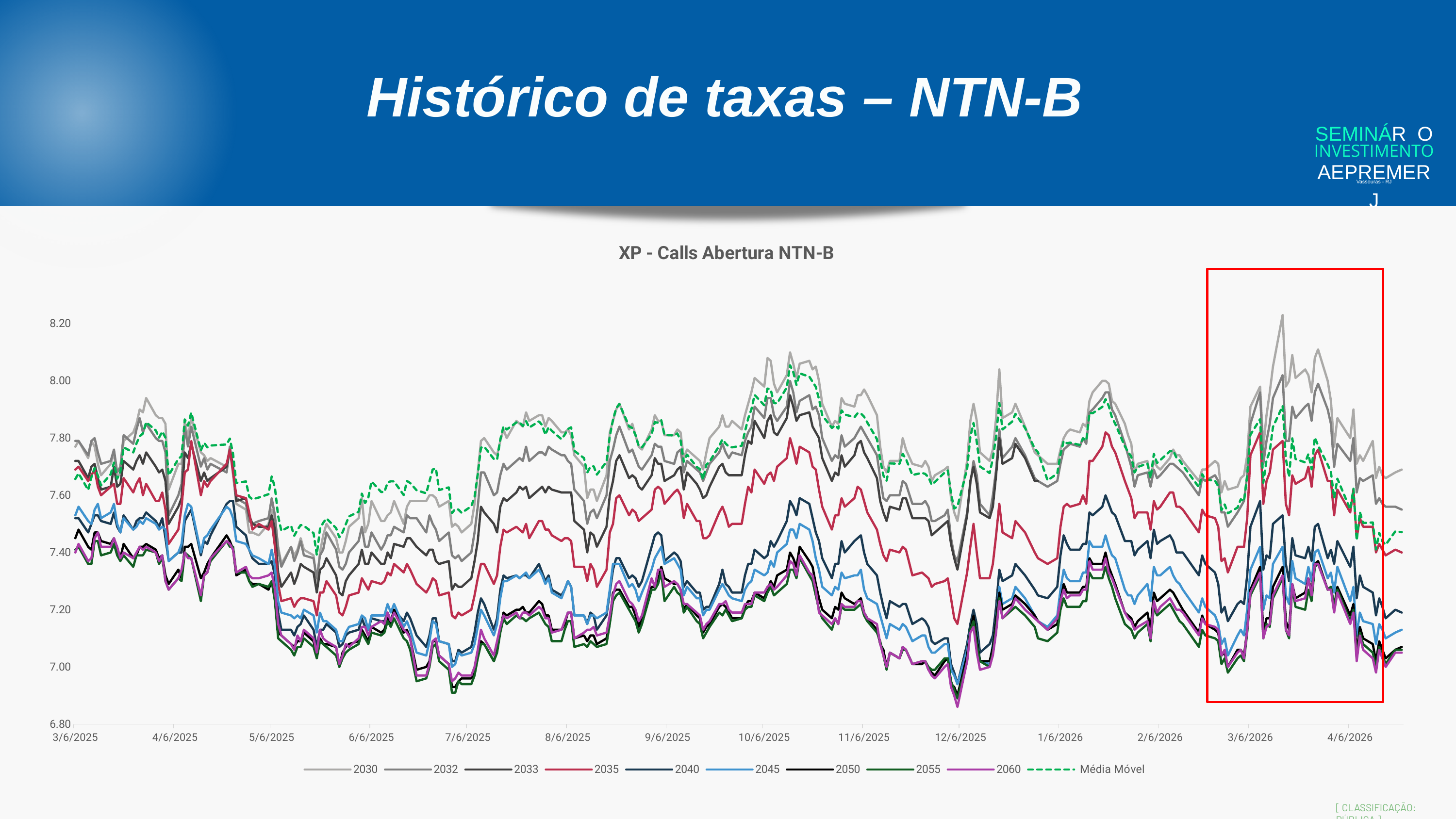

Histórico de taxas – NTN-B

SEMINÁR  O
INVESTIMENTO
AEPREMERJ
Vassouras - RJ

### Chart: XP - Calls Abertura NTN-B

| Category | 2030 | 2032 | 2033 | 2035 | 2040 | 2045 | 2050 | 2055 | 2060 |  Média Móvel  |
|---|---|---|---|---|---|---|---|---|---|---|
| 45722 | 7.77 | 7.79 | 7.720000000000001 | 7.69 | 7.52 | 7.53 | 7.45 | 7.41 | 7.4 | 7.656923076923078 |
| 45723 | 7.79 | 7.79 | 7.720000000000001 | 7.7 | 7.52 | 7.56 | 7.48 | 7.42 | 7.430000000000001 | 7.676923076923078 |
| 45726 | 7.73 | 7.74 | 7.66 | 7.65 | 7.470000000000001 | 7.510000000000001 | 7.42 | 7.36 | 7.37 | 7.61846153846154 |
| 45727 | 7.79 | 7.79 | 7.7 | 7.67 | 7.5 | 7.5 | 7.41 | 7.36 | 7.38 | 7.663076923076923 |
| 45728 | 7.77 | 7.800000000000001 | 7.710000000000001 | 7.69 | 7.53 | 7.550000000000001 | 7.470000000000001 | 7.44 | 7.45 | 7.695384615384615 |
| 45729 | 7.71 | 7.75 | 7.66 | 7.63 | 7.53 | 7.57 | 7.470000000000001 | 7.44 | 7.470000000000001 | 7.669230769230769 |
| 45730 | 7.67 | 7.71 | 7.62 | 7.600000000000001 | 7.510000000000001 | 7.52 | 7.44 | 7.390000000000001 | 7.42 | 7.634615384615385 |
| 45733 | 7.71 | 7.720000000000001 | 7.63 | 7.63 | 7.5 | 7.54 | 7.430000000000001 | 7.4 | 7.42 | 7.6738461538461555 |
| 45734 | 7.75 | 7.760000000000001 | 7.7 | 7.640000000000001 | 7.54 | 7.57 | 7.45 | 7.430000000000001 | 7.45 | 7.714615384615386 |
| 45735 | 7.66 | 7.68 | 7.63 | 7.57 | 7.49 | 7.5 | 7.41 | 7.39 | 7.42 | 7.657692307692307 |
| 45736 | 7.68 | 7.7 | 7.64 | 7.57 | 7.47 | 7.47 | 7.38 | 7.37 | 7.38 | 7.682307692307693 |
| 45737 | 7.79 | 7.81 | 7.72 | 7.66 | 7.53 | 7.52 | 7.43 | 7.39 | 7.4 | 7.767692307692308 |
| 45740 | 7.82 | 7.78 | 7.69 | 7.61 | 7.48 | 7.48 | 7.38 | 7.35 | 7.38 | 7.749999999999999 |
| 45741 | 7.85 | 7.83 | 7.72 | 7.64 | 7.51 | 7.49 | 7.39 | 7.39 | 7.4 | 7.781538461538461 |
| 45742 | 7.9 | 7.87 | 7.74 | 7.66 | 7.52 | 7.51 | 7.42 | 7.39 | 7.42 | 7.806153846153847 |
| 45743 | 7.89 | 7.82 | 7.71 | 7.6 | 7.52 | 7.5 | 7.42 | 7.39 | 7.41 | 7.8161538461538465 |
| 45744 | 7.94 | 7.85 | 7.75 | 7.64 | 7.54 | 7.52 | 7.43 | 7.41 | 7.42 | 7.855384615384614 |
| 45747 | 7.88 | 7.8 | 7.7 | 7.58 | 7.51 | 7.5 | 7.41 | 7.4 | 7.4 | 7.826923076923078 |
| 45748 | 7.87 | 7.79 | 7.68 | 7.58 | 7.49 | 7.48 | 7.38 | 7.36 | 7.37 | 7.8015384615384615 |
| 45749 | 7.87 | 7.79 | 7.69 | 7.61 | 7.52 | 7.49 | 7.39 | 7.38 | 7.39 | 7.823076923076922 |
| 45750 | 7.85 | 7.75 | 7.65 | 7.55 | 7.45 | 7.48 | 7.32 | 7.3 | 7.3 | 7.801538461538461 |
| 45751 | 7.62 | 7.53 | 7.5 | 7.43 | 7.37 | 7.37 | 7.29 | 7.27 | 7.27 | 7.670000000000001 |
| 45754 | 7.71 | 7.6 | 7.56 | 7.48 | 7.4 | 7.4 | 7.34 | 7.31 | 7.31 | 7.72692307692308 |
| 45755 | 7.71 | 7.64 | 7.59 | 7.56 | 7.4 | 7.43 | 7.31 | 7.3 | 7.34 | 7.736923076923077 |
| 45756 | 7.86 | 7.84 | 7.75 | 7.68 | 7.51 | 7.53 | 7.42 | 7.4 | 7.4 | 7.865384615384618 |
| 45757 | 7.8 | 7.77 | 7.73 | 7.69 | 7.53 | 7.57 | 7.42 | 7.39 | 7.38 | 7.843076923076923 |
| 45758 | 7.87 | 7.84 | 7.78 | 7.79 | 7.55 | 7.56 | 7.43 | 7.38 | 7.38 | 7.889230769230769 |
| 45761 | 7.75 | 7.7 | 7.65 | 7.6 | 7.39 | 7.4 | 7.31 | 7.23 | 7.25 | 7.756923076923078 |
| 45762 | 7.74 | 7.73 | 7.68 | 7.65 | 7.44 | 7.45 | 7.33 | 7.32 | 7.32 | 7.783846153846154 |
| 45763 | 7.72 | 7.69 | 7.65 | 7.63 | 7.43 | 7.46 | 7.36 | 7.33 | 7.33 | 7.767692307692307 |
| 45764 | 7.73 | 7.71 | 7.66 | 7.65 | 7.46 | 7.48 | 7.38 | 7.37 | 7.38 | 7.773846153846154 |
| 45769 | 7.7 | 7.68 | 7.7 | 7.71 | 7.57 | 7.56 | 7.46 | 7.44 | 7.44 | 7.777692307692307 |
| 45770 | 7.77 | 7.77 | 7.76 | 7.76 | 7.58 | 7.55 | 7.44 | 7.42 | 7.43 | 7.798461538461538 |
| 45771 | 7.67 | 7.69 | 7.7 | 7.68 | 7.58 | 7.52 | 7.41 | 7.42 | 7.41 | 7.743846153846154 |
| 45772 | 7.57 | 7.59 | 7.58 | 7.6 | 7.49 | 7.44 | 7.32 | 7.33 | 7.33 | 7.643076923076922 |
| 45775 | 7.55 | 7.57 | 7.59 | 7.59 | 7.46 | 7.43 | 7.34 | 7.33 | 7.35 | 7.648461538461538 |
| 45776 | 7.47 | 7.51 | 7.53 | 7.54 | 7.41 | 7.41 | 7.3 | 7.3 | 7.32 | 7.595384615384614 |
| 45777 | 7.47 | 7.5 | 7.5 | 7.48 | 7.38 | 7.39 | 7.29 | 7.28 | 7.31 | 7.586153846153847 |
| 45779 | 7.46 | 7.51 | 7.49 | 7.5 | 7.36 | 7.38 | 7.29 | 7.29 | 7.31 | 7.592307692307694 |
| 45782 | 7.5 | 7.52 | 7.49 | 7.48 | 7.36 | 7.36 | 7.27 | 7.28 | 7.32 | 7.6038461538461535 |
| 45783 | 7.55 | 7.59 | 7.53 | 7.51 | 7.37 | 7.41 | 7.3 | 7.3 | 7.33 | 7.666153846153845 |
| 45784 | 7.52 | 7.53 | 7.48 | 7.42 | 7.32 | 7.35 | 7.24 | 7.23 | 7.27 | 7.6269230769230765 |
| 45785 | 7.42 | 7.41 | 7.33 | 7.29 | 7.19 | 7.23 | 7.12 | 7.1 | 7.15 | 7.526923076923078 |
| 45786 | 7.36 | 7.35 | 7.28 | 7.23 | 7.13 | 7.19 | 7.11 | 7.09 | 7.11 | 7.475384615384614 |
| 45789 | 7.42 | 7.42 | 7.33 | 7.24 | 7.13 | 7.18 | 7.08 | 7.06 | 7.08 | 7.493846153846155 |
| 45790 | 7.39 | 7.37 | 7.29 | 7.21 | 7.11 | 7.17 | 7.07 | 7.04 | 7.06 | 7.45846153846154 |
| 45791 | 7.41 | 7.4 | 7.32 | 7.23 | 7.14 | 7.18 | 7.09 | 7.07 | 7.11 | 7.479230769230769 |
| 45792 | 7.45 | 7.44 | 7.36 | 7.24 | 7.15 | 7.17 | 7.09 | 7.07 | 7.09 | 7.496153846153847 |
| 45793 | 7.41 | 7.39 | 7.35 | 7.24 | 7.18 | 7.2 | 7.12 | 7.1 | 7.13 | 7.493076923076924 |
| 45796 | 7.39 | 7.38 | 7.33 | 7.23 | 7.13 | 7.18 | 7.09 | 7.07 | 7.1 | 7.467692307692307 |
| 45797 | 7.29 | 7.31 | 7.26 | 7.18 | 7.07 | 7.12 | 7.04 | 7.03 | 7.05 | 7.391538461538461 |
| 45798 | 7.4 | 7.39 | 7.34 | 7.26 | 7.13 | 7.19 | 7.1 | 7.09 | 7.13 | 7.483076923076922 |
| 45799 | 7.46 | 7.41 | 7.35 | 7.26 | 7.13 | 7.16 | 7.08 | 7.08 | 7.1 | 7.503846153846153 |
| 45800 | 7.5 | 7.47 | 7.38 | 7.3 | 7.15 | 7.16 | 7.08 | 7.07 | 7.09 | 7.519230769230769 |
| 45803 | 7.45 | 7.41 | 7.32 | 7.25 | 7.12 | 7.13 | 7.07 | 7.04 | 7.07 | 7.485384615384616 |
| 45804 | 7.4 | 7.35 | 7.26 | 7.19 | 7.07 | 7.09 | 7.0 | 7.0 | 7.01 | 7.453076923076923 |
| 45805 | 7.4 | 7.34 | 7.25 | 7.18 | 7.08 | 7.09 | 7.05 | 7.03 | 7.04 | 7.470769230769232 |
| 45806 | 7.44 | 7.36 | 7.3 | 7.21 | 7.11 | 7.12 | 7.07 | 7.05 | 7.08 | 7.498461538461537 |
| 45807 | 7.49 | 7.4 | 7.32 | 7.25 | 7.12 | 7.14 | 7.08 | 7.06 | 7.07 | 7.526153846153846 |
| 45810 | 7.52 | 7.44 | 7.36 | 7.26 | 7.13 | 7.15 | 7.09 | 7.08 | 7.1 | 7.542307692307692 |
| 45811 | 7.59 | 7.49 | 7.41 | 7.31 | 7.17 | 7.18 | 7.13 | 7.12 | 7.14 | 7.6061538461538465 |
| 45812 | 7.47 | 7.42 | 7.36 | 7.29 | 7.14 | 7.17 | 7.11 | 7.1 | 7.14 | 7.573076923076922 |
| 45813 | 7.5 | 7.42 | 7.36 | 7.27 | 7.13 | 7.13 | 7.09 | 7.08 | 7.11 | 7.591538461538462 |
| 45814 | 7.58 | 7.47 | 7.4 | 7.3 | 7.17 | 7.18 | 7.14 | 7.12 | 7.14 | 7.648461538461539 |
| 45817 | 7.51 | 7.41 | 7.36 | 7.29 | 7.16 | 7.18 | 7.12 | 7.11 | 7.16 | 7.611538461538462 |
| 45818 | 7.51 | 7.43 | 7.36 | 7.3 | 7.16 | 7.18 | 7.13 | 7.12 | 7.15 | 7.61153846153846 |
| 45819 | 7.53 | 7.46 | 7.4 | 7.33 | 7.19 | 7.22 | 7.17 | 7.16 | 7.19 | 7.644615384615384 |
| 45820 | 7.54 | 7.46 | 7.38 | 7.32 | 7.16 | 7.19 | 7.15 | 7.14 | 7.16 | 7.649230769230769 |
| 45821 | 7.58 | 7.49 | 7.43 | 7.36 | 7.2 | 7.22 | 7.2 | 7.17 | 7.19 | 7.648461538461539 |
| 45824 | 7.5 | 7.47 | 7.42 | 7.33 | 7.16 | 7.14 | 7.12 | 7.1 | 7.13 | 7.60076923076923 |
| 45825 | 7.56 | 7.53 | 7.45 | 7.36 | 7.19 | 7.16 | 7.13 | 7.09 | 7.12 | 7.65 |
| 45826 | 7.58 | 7.52 | 7.45 | 7.34 | 7.17 | 7.13 | 7.1 | 7.06 | 7.1 | 7.643076923076923 |
| 45828 | 7.58 | 7.52 | 7.42 | 7.29 | 7.11 | 7.05 | 6.99 | 6.95 | 6.97 | 7.617692307692308 |
| 45831 | 7.58 | 7.47 | 7.39 | 7.26 | 7.07 | 7.04 | 7.0 | 6.96 | 6.97 | 7.606923076923076 |
| 45832 | 7.6 | 7.53 | 7.41 | 7.28 | 7.11 | 7.09 | 7.02 | 7.0 | 7.01 | 7.64923076923077 |
| 45833 | 7.6 | 7.5 | 7.41 | 7.31 | 7.17 | 7.16 | 7.09 | 7.07 | 7.09 | 7.6899999999999995 |
| 45834 | 7.59 | 7.48 | 7.37 | 7.3 | 7.17 | 7.15 | 7.09 | 7.08 | 7.1 | 7.693846153846154 |
| 45835 | 7.56 | 7.44 | 7.36 | 7.25 | 7.09 | 7.09 | 7.04 | 7.02 | 7.04 | 7.618461538461539 |
| 45838 | 7.58 | 7.47 | 7.37 | 7.26 | 7.08 | 7.08 | 7.01 | 6.99 | 7.01 | 7.627692307692308 |
| 45839 | 7.49 | 7.39 | 7.27 | 7.18 | 7.02 | 7.0 | 6.93 | 6.91 | 6.95 | 7.537692307692307 |
| 45840 | 7.5 | 7.38 | 7.29 | 7.17 | 7.02 | 7.01 | 6.93 | 6.91 | 6.96 | 7.552307692307692 |
| 45841 | 7.49 | 7.39 | 7.28 | 7.19 | 7.06 | 7.05 | 6.95 | 6.95 | 6.98 | 7.550000000000001 |
| 45842 | 7.47 | 7.37 | 7.28 | 7.18 | 7.05 | 7.04 | 6.96 | 6.94 | 6.97 | 7.538461538461538 |
| 45845 | 7.5 | 7.4 | 7.31 | 7.2 | 7.07 | 7.05 | 6.96 | 6.94 | 6.97 | 7.56153846153846 |
| 45846 | 7.57 | 7.47 | 7.37 | 7.25 | 7.12 | 7.08 | 6.98 | 6.97 | 7.0 | 7.594615384615384 |
| 45847 | 7.68 | 7.56 | 7.44 | 7.31 | 7.19 | 7.14 | 7.04 | 7.03 | 7.06 | 7.673076923076923 |
| 45848 | 7.79 | 7.68 | 7.56 | 7.36 | 7.24 | 7.2 | 7.09 | 7.08 | 7.13 | 7.766153846153846 |
| 45849 | 7.8 | 7.68 | 7.54 | 7.36 | 7.22 | 7.18 | 7.08 | 7.08 | 7.1 | 7.77 |
| 45852 | 7.75 | 7.6 | 7.5 | 7.29 | 7.13 | 7.11 | 7.02 | 7.02 | 7.04 | 7.726923076923077 |
| 45853 | 7.74 | 7.61 | 7.47 | 7.32 | 7.17 | 7.15 | 7.06 | 7.05 | 7.09 | 7.724615384615386 |
| 45854 | 7.79 | 7.67 | 7.56 | 7.42 | 7.27 | 7.24 | 7.13 | 7.12 | 7.14 | 7.794615384615383 |
| 45855 | 7.83 | 7.71 | 7.59 | 7.48 | 7.32 | 7.3 | 7.19 | 7.17 | 7.18 | 7.841538461538462 |
| 45856 | 7.8 | 7.69 | 7.58 | 7.47 | 7.31 | 7.3 | 7.18 | 7.15 | 7.17 | 7.83 |
| 45859 | 7.86 | 7.72 | 7.61 | 7.49 | 7.32 | 7.32 | 7.2 | 7.18 | 7.19 | 7.854615384615384 |
| 45860 | 7.85 | 7.73 | 7.63 | 7.48 | 7.31 | 7.31 | 7.2 | 7.17 | 7.17 | 7.854615384615386 |
| 45861 | 7.84 | 7.72 | 7.62 | 7.47 | 7.32 | 7.32 | 7.21 | 7.17 | 7.19 | 7.842307692307691 |
| 45862 | 7.89 | 7.77 | 7.63 | 7.5 | 7.32 | 7.33 | 7.19 | 7.16 | 7.19 | 7.859230769230767 |
| 45863 | 7.86 | 7.72 | 7.59 | 7.45 | 7.31 | 7.31 | 7.19 | 7.17 | 7.18 | 7.836923076923076 |
| 45866 | 7.88 | 7.75 | 7.62 | 7.51 | 7.36 | 7.34 | 7.23 | 7.19 | 7.21 | 7.858461538461539 |
| 45867 | 7.88 | 7.75 | 7.63 | 7.51 | 7.33 | 7.32 | 7.22 | 7.17 | 7.2 | 7.845384615384616 |
| 45868 | 7.84 | 7.74 | 7.61 | 7.48 | 7.3 | 7.29 | 7.18 | 7.15 | 7.17 | 7.811538461538461 |
| 45869 | 7.87 | 7.77 | 7.63 | 7.48 | 7.32 | 7.31 | 7.18 | 7.14 | 7.17 | 7.838461538461539 |
| 45870 | 7.86 | 7.76 | 7.62 | 7.46 | 7.27 | 7.26 | 7.13 | 7.09 | 7.12 | 7.825384615384615 |
| 45873 | 7.82 | 7.74 | 7.61 | 7.44 | 7.25 | 7.24 | 7.13 | 7.09 | 7.13 | 7.796153846153846 |
| 45874 | 7.82 | 7.74 | 7.61 | 7.45 | 7.27 | 7.27 | 7.15 | 7.13 | 7.16 | 7.811538461538461 |
| 45875 | 7.83 | 7.72 | 7.61 | 7.45 | 7.3 | 7.3 | 7.19 | 7.16 | 7.19 | 7.831538461538461 |
| 45876 | 7.81 | 7.71 | 7.61 | 7.44 | 7.28 | 7.28 | 7.19 | 7.16 | 7.19 | 7.837692307692308 |
| 45877 | 7.74 | 7.62 | 7.51 | 7.35 | 7.18 | 7.18 | 7.1 | 7.07 | 7.1 | 7.755384615384615 |
| 45880 | 7.7 | 7.58 | 7.48 | 7.35 | 7.18 | 7.18 | 7.11 | 7.08 | 7.12 | 7.73 |
| 45881 | 7.59 | 7.5 | 7.4 | 7.3 | 7.15 | 7.15 | 7.09 | 7.07 | 7.13 | 7.67923076923077 |
| 45882 | 7.62 | 7.54 | 7.47 | 7.36 | 7.19 | 7.18 | 7.11 | 7.09 | 7.13 | 7.700000000000001 |
| 45883 | 7.62 | 7.55 | 7.46 | 7.34 | 7.18 | 7.18 | 7.11 | 7.08 | 7.14 | 7.701538461538461 |
| 45884 | 7.58 | 7.52 | 7.42 | 7.28 | 7.13 | 7.17 | 7.08 | 7.07 | 7.11 | 7.672307692307692 |
| 45887 | 7.67 | 7.6 | 7.49 | 7.34 | 7.18 | 7.19 | 7.1 | 7.08 | 7.12 | 7.717692307692308 |
| 45888 | 7.82 | 7.72 | 7.6 | 7.47 | 7.26 | 7.27 | 7.16 | 7.15 | 7.18 | 7.8061538461538476 |
| 45889 | 7.86 | 7.76 | 7.65 | 7.5 | 7.34 | 7.36 | 7.26 | 7.23 | 7.25 | 7.863846153846154 |
| 45890 | 7.9 | 7.81 | 7.72 | 7.59 | 7.38 | 7.36 | 7.27 | 7.25 | 7.29 | 7.904615384615384 |
| 45891 | 7.92 | 7.84 | 7.74 | 7.6 | 7.38 | 7.36 | 7.27 | 7.26 | 7.3 | 7.9192307692307695 |
| 45894 | 7.83 | 7.75 | 7.66 | 7.53 | 7.31 | 7.28 | 7.21 | 7.2 | 7.23 | 7.840769230769231 |
| 45895 | 7.85 | 7.76 | 7.67 | 7.55 | 7.32 | 7.29 | 7.21 | 7.18 | 7.22 | 7.8353846153846165 |
| 45896 | 7.81 | 7.73 | 7.66 | 7.54 | 7.31 | 7.27 | 7.18 | 7.16 | 7.2 | 7.810769230769231 |
| 45897 | 7.77 | 7.7 | 7.63 | 7.51 | 7.28 | 7.23 | 7.14 | 7.12 | 7.16 | 7.772307692307693 |
| 45898 | 7.76 | 7.69 | 7.62 | 7.52 | 7.3 | 7.26 | 7.17 | 7.15 | 7.18 | 7.767692307692307 |
| 45901 | 7.83 | 7.74 | 7.67 | 7.55 | 7.42 | 7.34 | 7.28 | 7.27 | 7.31 | 7.813846153846155 |
| 45902 | 7.88 | 7.78 | 7.73 | 7.62 | 7.46 | 7.38 | 7.28 | 7.27 | 7.28 | 7.855384615384614 |
| 45903 | 7.86 | 7.77 | 7.71 | 7.63 | 7.47 | 7.4 | 7.3 | 7.29 | 7.34 | 7.853846153846154 |
| 45904 | 7.86 | 7.77 | 7.71 | 7.62 | 7.46 | 7.42 | 7.35 | 7.33 | 7.34 | 7.862307692307691 |
| 45905 | 7.81 | 7.72 | 7.65 | 7.57 | 7.37 | 7.36 | 7.31 | 7.23 | 7.28 | 7.810769230769233 |
| 45908 | 7.81 | 7.71 | 7.67 | 7.61 | 7.4 | 7.38 | 7.29 | 7.28 | 7.3 | 7.80923076923077 |
| 45909 | 7.83 | 7.75 | 7.69 | 7.62 | 7.39 | 7.36 | 7.29 | 7.26 | 7.29 | 7.816153846153847 |
| 45910 | 7.82 | 7.76 | 7.7 | 7.6 | 7.37 | 7.34 | 7.27 | 7.25 | 7.27 | 7.791538461538461 |
| 45911 | 7.73 | 7.68 | 7.62 | 7.52 | 7.28 | 7.25 | 7.2 | 7.19 | 7.22 | 7.716923076923076 |
| 45912 | 7.76 | 7.72 | 7.68 | 7.57 | 7.3 | 7.28 | 7.22 | 7.21 | 7.22 | 7.742307692307691 |
| 45915 | 7.73 | 7.69 | 7.64 | 7.51 | 7.26 | 7.24 | 7.18 | 7.16 | 7.19 | 7.69923076923077 |
| 45916 | 7.72 | 7.68 | 7.62 | 7.51 | 7.26 | 7.24 | 7.17 | 7.15 | 7.18 | 7.691538461538462 |
| 45917 | 7.69 | 7.65 | 7.59 | 7.45 | 7.2 | 7.18 | 7.12 | 7.1 | 7.13 | 7.655384615384616 |
| 45918 | 7.75 | 7.68 | 7.6 | 7.45 | 7.21 | 7.2 | 7.14 | 7.12 | 7.15 | 7.706923076923077 |
| 45919 | 7.8 | 7.71 | 7.63 | 7.46 | 7.21 | 7.2 | 7.15 | 7.14 | 7.16 | 7.717692307692308 |
| 45922 | 7.84 | 7.75 | 7.7 | 7.54 | 7.29 | 7.27 | 7.21 | 7.19 | 7.22 | 7.773076923076923 |
| 45923 | 7.88 | 7.78 | 7.71 | 7.56 | 7.34 | 7.29 | 7.22 | 7.18 | 7.22 | 7.795384615384616 |
| 45924 | 7.84 | 7.75 | 7.68 | 7.53 | 7.29 | 7.27 | 7.21 | 7.2 | 7.23 | 7.78076923076923 |
| 45925 | 7.84 | 7.73 | 7.67 | 7.49 | 7.28 | 7.25 | 7.19 | 7.18 | 7.2 | 7.7700000000000005 |
| 45926 | 7.86 | 7.75 | 7.67 | 7.5 | 7.26 | 7.24 | 7.17 | 7.16 | 7.19 | 7.767692307692308 |
| 45929 | 7.83 | 7.74 | 7.67 | 7.5 | 7.26 | 7.23 | 7.17 | 7.17 | 7.19 | 7.773076923076924 |
| 45930 | 7.88 | 7.79 | 7.74 | 7.57 | 7.32 | 7.27 | 7.21 | 7.2 | 7.22 | 7.823076923076924 |
| 45931 | 7.92 | 7.82 | 7.79 | 7.63 | 7.36 | 7.29 | 7.23 | 7.21 | 7.22 | 7.868461538461539 |
| 45932 | 7.96 | 7.84 | 7.78 | 7.61 | 7.36 | 7.3 | 7.23 | 7.21 | 7.22 | 7.8999999999999995 |
| 45933 | 8.01 | 7.91 | 7.86 | 7.69 | 7.41 | 7.34 | 7.26 | 7.25 | 7.26 | 7.9507692307692315 |
| 45936 | 7.98 | 7.87 | 7.8 | 7.64 | 7.38 | 7.32 | 7.24 | 7.23 | 7.26 | 7.914615384615384 |
| 45937 | 8.08 | 7.94 | 7.86 | 7.67 | 7.39 | 7.33 | 7.27 | 7.26 | 7.28 | 7.973076923076922 |
| 45938 | 8.07 | 7.94 | 7.88 | 7.68 | 7.44 | 7.37 | 7.3 | 7.28 | 7.29 | 7.970000000000001 |
| 45939 | 7.99 | 7.88 | 7.82 | 7.65 | 7.42 | 7.35 | 7.28 | 7.25 | 7.27 | 7.922307692307692 |
| 45940 | 7.96 | 7.86 | 7.81 | 7.7 | 7.44 | 7.4 | 7.32 | 7.26 | 7.28 | 7.921538461538462 |
| 45943 | 8.02 | 7.91 | 7.87 | 7.73 | 7.51 | 7.43 | 7.34 | 7.29 | 7.32 | 7.976923076923078 |
| 45944 | 8.1 | 8.0 | 7.95 | 7.8 | 7.58 | 7.48 | 7.4 | 7.34 | 7.37 | 8.054615384615387 |
| 45945 | 8.06 | 7.96 | 7.91 | 7.76 | 7.56 | 7.48 | 7.38 | 7.34 | 7.36 | 8.030769230769232 |
| 45946 | 8.01 | 7.89 | 7.86 | 7.71 | 7.53 | 7.45 | 7.35 | 7.31 | 7.32 | 7.985384615384616 |
| 45947 | 8.06 | 7.93 | 7.88 | 7.77 | 7.59 | 7.5 | 7.42 | 7.38 | 7.39 | 8.026153846153846 |
| 45950 | 8.07 | 7.95 | 7.89 | 7.75 | 7.57 | 7.48 | 7.37 | 7.32 | 7.33 | 8.014615384615386 |
| 45951 | 8.04 | 7.9 | 7.84 | 7.7 | 7.52 | 7.44 | 7.35 | 7.3 | 7.32 | 7.996923076923076 |
| 45952 | 8.05 | 7.91 | 7.82 | 7.69 | 7.47 | 7.38 | 7.29 | 7.25 | 7.27 | 7.979230769230769 |
| 45953 | 8.0 | 7.88 | 7.8 | 7.62 | 7.44 | 7.34 | 7.24 | 7.2 | 7.19 | 7.936153846153847 |
| 45954 | 7.92 | 7.8 | 7.73 | 7.56 | 7.38 | 7.28 | 7.2 | 7.17 | 7.18 | 7.88 |
| 45957 | 7.84 | 7.72 | 7.65 | 7.48 | 7.31 | 7.25 | 7.17 | 7.13 | 7.15 | 7.835384615384616 |
| 45958 | 7.86 | 7.74 | 7.68 | 7.53 | 7.36 | 7.28 | 7.21 | 7.17 | 7.17 | 7.844615384615384 |
| 45959 | 7.85 | 7.73 | 7.67 | 7.53 | 7.36 | 7.27 | 7.2 | 7.15 | 7.15 | 7.833076923076924 |
| 45960 | 7.94 | 7.81 | 7.74 | 7.59 | 7.44 | 7.33 | 7.26 | 7.21 | 7.22 | 7.896923076923077 |
| 45961 | 7.92 | 7.77 | 7.7 | 7.56 | 7.4 | 7.31 | 7.24 | 7.2 | 7.21 | 7.882307692307692 |
| 45964 | 7.91 | 7.8 | 7.74 | 7.59 | 7.44 | 7.32 | 7.22 | 7.2 | 7.21 | 7.873076923076923 |
| 45965 | 7.95 | 7.82 | 7.78 | 7.63 | 7.45 | 7.32 | 7.23 | 7.21 | 7.23 | 7.886923076923078 |
| 45966 | 7.95 | 7.84 | 7.79 | 7.62 | 7.46 | 7.34 | 7.24 | 7.22 | 7.23 | 7.886153846153846 |
| 45967 | 7.97 | 7.82 | 7.75 | 7.58 | 7.4 | 7.27 | 7.19 | 7.18 | 7.19 | 7.874615384615385 |
| 45968 | 7.95 | 7.8 | 7.73 | 7.54 | 7.36 | 7.24 | 7.17 | 7.16 | 7.17 | 7.854615384615385 |
| 45971 | 7.88 | 7.74 | 7.66 | 7.48 | 7.32 | 7.22 | 7.13 | 7.12 | 7.15 | 7.796153846153848 |
| 45972 | 7.77 | 7.66 | 7.58 | 7.43 | 7.26 | 7.18 | 7.08 | 7.09 | 7.08 | 7.723846153846154 |
| 45973 | 7.7 | 7.59 | 7.54 | 7.39 | 7.21 | 7.14 | 7.06 | 7.04 | 7.04 | 7.6692307692307695 |
| 45974 | 7.68 | 7.58 | 7.51 | 7.37 | 7.17 | 7.1 | 7.0 | 6.99 | 7.0 | 7.650769230769229 |
| 45975 | 7.72 | 7.6 | 7.56 | 7.41 | 7.23 | 7.15 | 7.05 | 7.05 | 7.05 | 7.711538461538462 |
| 45978 | 7.72 | 7.6 | 7.55 | 7.4 | 7.21 | 7.13 | 7.03 | 7.03 | 7.03 | 7.709999999999999 |
| 45979 | 7.8 | 7.65 | 7.59 | 7.42 | 7.22 | 7.15 | 7.07 | 7.06 | 7.07 | 7.744615384615385 |
| 45980 | 7.76 | 7.64 | 7.59 | 7.41 | 7.22 | 7.14 | 7.06 | 7.06 | 7.06 | 7.726923076923077 |
| 45982 | 7.71 | 7.57 | 7.52 | 7.32 | 7.15 | 7.09 | 7.01 | 7.01 | 7.01 | 7.670769230769232 |
| 45985 | 7.7 | 7.57 | 7.52 | 7.33 | 7.17 | 7.11 | 7.01 | 7.02 | 7.02 | 7.678461538461538 |
| 45986 | 7.72 | 7.58 | 7.52 | 7.32 | 7.16 | 7.11 | 7.02 | 7.02 | 7.02 | 7.674615384615383 |
| 45987 | 7.7 | 7.56 | 7.51 | 7.31 | 7.14 | 7.07 | 6.99 | 7.0 | 6.99 | 7.663076923076924 |
| 45988 | 7.65 | 7.51 | 7.46 | 7.28 | 7.09 | 7.05 | 6.98 | 6.99 | 6.97 | 7.636923076923076 |
| 45989 | 7.67 | 7.51 | 7.47 | 7.29 | 7.08 | 7.05 | 6.97 | 6.99 | 6.96 | 7.646923076923075 |
| 45992 | 7.69 | 7.53 | 7.5 | 7.3 | 7.1 | 7.08 | 7.02 | 7.03 | 7.0 | 7.679230769230768 |
| 45993 | 7.7 | 7.55 | 7.51 | 7.31 | 7.1 | 7.08 | 7.03 | 7.03 | 7.01 | 7.686923076923076 |
| 45994 | 7.59 | 7.45 | 7.43 | 7.24 | 7.01 | 6.99 | 6.94 | 6.95 | 6.93 | 7.605384615384616 |
| 45995 | 7.54 | 7.39 | 7.38 | 7.17 | 6.98 | 6.97 | 6.93 | 6.92 | 6.9 | 7.553846153846154 |
| 45996 | 7.51 | 7.37 | 7.34 | 7.15 | 6.94 | 6.94 | 6.9 | 6.89 | 6.86 | 7.560769230769231 |
| 45999 | 7.72 | 7.54 | 7.53 | 7.33 | 7.08 | 7.06 | 7.04 | 7.02 | 7.02 | 7.6923076923076925 |
| 46000 | 7.86 | 7.64 | 7.65 | 7.42 | 7.15 | 7.13 | 7.13 | 7.13 | 7.12 | 7.803846153846153 |
| 46001 | 7.92 | 7.72 | 7.7 | 7.5 | 7.2 | 7.18 | 7.18 | 7.16 | 7.14 | 7.853076923076925 |
| 46002 | 7.86 | 7.67 | 7.64 | 7.4 | 7.15 | 7.11 | 7.1 | 7.08 | 7.05 | 7.786153846153846 |
| 46003 | 7.75 | 7.57 | 7.54 | 7.31 | 7.05 | 7.02 | 7.02 | 7.02 | 6.99 | 7.700769230769229 |
| 46006 | 7.72 | 7.53 | 7.52 | 7.31 | 7.08 | 7.01 | 7.02 | 7.0 | 7.0 | 7.677692307692308 |
| 46007 | 7.76 | 7.6 | 7.56 | 7.36 | 7.11 | 7.08 | 7.07 | 7.05 | 7.04 | 7.728461538461539 |
| 46008 | 7.87 | 7.69 | 7.67 | 7.46 | 7.21 | 7.16 | 7.16 | 7.14 | 7.12 | 7.806153846153846 |
| 46009 | 8.04 | 7.83 | 7.8 | 7.57 | 7.34 | 7.28 | 7.26 | 7.24 | 7.23 | 7.923076923076924 |
| 46010 | 7.87 | 7.73 | 7.71 | 7.47 | 7.3 | 7.22 | 7.2 | 7.17 | 7.17 | 7.83 |
| 46013 | 7.89 | 7.77 | 7.73 | 7.45 | 7.32 | 7.24 | 7.22 | 7.2 | 7.21 | 7.857692307692307 |
| 46014 | 7.92 | 7.8 | 7.78 | 7.51 | 7.36 | 7.28 | 7.25 | 7.21 | 7.24 | 7.884615384615385 |
| 46017 | 7.84 | 7.74 | 7.73 | 7.47 | 7.32 | 7.24 | 7.22 | 7.18 | 7.2 | 7.835384615384616 |
| 46020 | 7.75 | 7.66 | 7.65 | 7.4 | 7.27 | 7.18 | 7.18 | 7.14 | 7.17 | 7.763076923076922 |
| 46021 | 7.74 | 7.65 | 7.65 | 7.38 | 7.25 | 7.16 | 7.16 | 7.1 | 7.16 | 7.750769230769229 |
| 46024 | 7.71 | 7.63 | None | 7.36 | 7.24 | 7.14 | 7.13 | 7.09 | 7.13 | 7.651999999999999 |
| 46027 | 7.71 | 7.65 | None | 7.38 | 7.28 | 7.18 | 7.15 | 7.12 | 7.17 | 7.676 |
| 46028 | 7.76 | 7.71 | None | 7.49 | 7.39 | 7.27 | 7.23 | 7.2 | 7.23 | 7.743 |
| 46029 | 7.8 | 7.76 | None | 7.56 | 7.46 | 7.34 | 7.29 | 7.24 | 7.27 | 7.790000000000001 |
| 46030 | 7.82 | 7.77 | None | 7.57 | 7.43 | 7.31 | 7.26 | 7.21 | 7.24 | 7.781999999999999 |
| 46031 | 7.83 | 7.78 | None | 7.56 | 7.41 | 7.3 | 7.26 | 7.21 | 7.25 | 7.784000000000001 |
| 46034 | 7.82 | 7.77 | None | 7.57 | 7.41 | 7.3 | 7.26 | 7.21 | 7.25 | 7.776000000000001 |
| 46035 | 7.85 | 7.8 | None | 7.6 | 7.43 | 7.33 | 7.28 | 7.23 | 7.27 | 7.7989999999999995 |
| 46036 | 7.84 | 7.78 | None | 7.57 | 7.43 | 7.33 | 7.28 | 7.23 | 7.27 | 7.7909999999999995 |
| 46037 | 7.93 | 7.89 | None | 7.72 | 7.54 | 7.44 | 7.38 | 7.33 | 7.37 | 7.888 |
| 46038 | 7.96 | 7.9 | None | 7.72 | 7.53 | 7.42 | 7.36 | 7.31 | 7.34 | 7.8870000000000005 |
| 46041 | 8.0 | 7.94 | None | 7.77 | 7.56 | 7.42 | 7.36 | 7.31 | 7.34 | 7.909000000000001 |
| 46042 | 8.0 | 7.96 | None | 7.82 | 7.6 | 7.46 | 7.4 | 7.35 | 7.38 | 7.936 |
| 46043 | 7.99 | 7.96 | None | 7.81 | 7.57 | 7.42 | 7.35 | 7.31 | 7.33 | 7.912000000000001 |
| 46044 | 7.93 | 7.9 | None | 7.77 | 7.54 | 7.39 | 7.32 | 7.28 | 7.31 | 7.872 |
| 46045 | 7.92 | 7.88 | None | 7.75 | 7.53 | 7.38 | 7.29 | 7.24 | 7.28 | 7.85 |
| 46048 | 7.85 | 7.78 | None | 7.65 | 7.44 | 7.27 | 7.19 | 7.15 | 7.19 | 7.770999999999999 |
| 46049 | 7.81 | 7.74 | None | 7.62 | 7.44 | 7.25 | 7.18 | 7.14 | 7.17 | 7.752 |
| 46050 | 7.78 | 7.7 | None | 7.59 | 7.44 | 7.25 | 7.17 | 7.13 | 7.16 | 7.734999999999999 |
| 46051 | 7.68 | 7.63 | None | 7.52 | 7.39 | 7.22 | 7.14 | 7.1 | 7.13 | 7.68 |
| 46052 | 7.71 | 7.67 | None | 7.54 | 7.41 | 7.25 | 7.16 | 7.12 | 7.14 | 7.699000000000001 |
| 46055 | 7.72 | 7.68 | None | 7.54 | 7.44 | 7.29 | 7.19 | 7.15 | 7.16 | 7.7109999999999985 |
| 46056 | 7.66 | 7.63 | None | 7.48 | 7.38 | 7.23 | 7.13 | 7.09 | 7.1 | 7.659999999999999 |
| 46057 | 7.72 | 7.69 | None | 7.58 | 7.48 | 7.35 | 7.26 | 7.21 | 7.23 | 7.744999999999999 |
| 46058 | 7.7 | 7.66 | None | 7.55 | 7.43 | 7.32 | 7.23 | 7.18 | 7.19 | 7.712999999999999 |
| 46059 | 7.69 | 7.67 | None | 7.56 | 7.44 | 7.32 | 7.24 | 7.19 | 7.21 | 7.723000000000001 |
| 46062 | 7.73 | 7.71 | None | 7.61 | 7.46 | 7.35 | 7.27 | 7.22 | 7.24 | 7.754 |
| 46063 | 7.76 | 7.71 | None | 7.61 | 7.44 | 7.32 | 7.26 | 7.2 | 7.22 | 7.7559999999999985 |
| 46064 | 7.74 | 7.7 | None | 7.56 | 7.4 | 7.3 | 7.24 | 7.18 | 7.2 | 7.732000000000001 |
| 46065 | 7.74 | 7.69 | None | 7.56 | 7.4 | 7.29 | 7.22 | 7.16 | 7.2 | 7.7219999999999995 |
| 46066 | 7.72 | 7.68 | None | 7.55 | 7.4 | 7.27 | 7.2 | 7.15 | 7.19 | 7.705 |
| 46071 | 7.65 | 7.6 | None | 7.47 | 7.32 | 7.19 | 7.12 | 7.07 | 7.11 | 7.627999999999998 |
| 46072 | 7.69 | 7.66 | None | 7.55 | 7.39 | 7.24 | 7.18 | 7.13 | 7.17 | 7.6739999999999995 |
| 46073 | 7.69 | 7.65 | None | 7.53 | 7.36 | 7.21 | 7.15 | 7.11 | 7.15 | 7.655000000000001 |
| 46076 | 7.72 | 7.67 | None | 7.52 | 7.33 | 7.18 | 7.13 | 7.1 | 7.14 | 7.650999999999999 |
| 46077 | 7.71 | 7.65 | None | 7.49 | 7.29 | 7.15 | 7.12 | 7.09 | 7.13 | 7.632 |
| 46078 | 7.61 | 7.54 | None | 7.37 | 7.19 | 7.08 | 7.04 | 7.01 | 7.04 | 7.548 |
| 46079 | 7.65 | 7.54 | None | 7.38 | 7.21 | 7.1 | 7.05 | 7.03 | 7.06 | 7.5680000000000005 |
| 46080 | 7.62 | 7.49 | None | 7.33 | 7.16 | 7.04 | 7.0 | 6.98 | 7.0 | 7.536999999999999 |
| 46083 | 7.63 | 7.54 | None | 7.42 | 7.22 | 7.11 | 7.06 | 7.03 | 7.05 | 7.5569999999999995 |
| 46084 | 7.66 | 7.56 | None | 7.42 | 7.23 | 7.13 | 7.06 | 7.04 | 7.06 | 7.586000000000001 |
| 46085 | 7.67 | 7.58 | None | 7.42 | 7.22 | 7.11 | 7.04 | 7.02 | 7.03 | 7.578999999999999 |
| 46086 | 7.74 | 7.67 | None | 7.52 | 7.32 | 7.2 | 7.13 | 7.12 | 7.13 | 7.67 |
| 46087 | 7.91 | 7.85 | None | 7.74 | 7.49 | 7.34 | 7.27 | 7.25 | 7.26 | 7.812 |
| 46090 | 7.98 | 7.96 | None | 7.82 | 7.58 | 7.42 | 7.35 | 7.32 | 7.33 | 7.865999999999998 |
| 46091 | 7.77 | 7.71 | None | 7.57 | 7.34 | 7.2 | 7.12 | 7.1 | 7.1 | 7.644 |
| 46092 | 7.88 | 7.79 | None | 7.65 | 7.39 | 7.25 | 7.17 | 7.15 | 7.14 | 7.723000000000001 |
| 46093 | 7.96 | 7.85 | None | 7.68 | 7.38 | 7.24 | 7.17 | 7.14 | 7.15 | 7.753000000000002 |
| 46094 | 8.05 | 7.94 | None | 7.76 | 7.5 | 7.36 | 7.28 | 7.24 | 7.25 | 7.839 |
| 46097 | 8.23 | 8.02 | None | 7.79 | 7.53 | 7.42 | 7.35 | 7.31 | 7.32 | 7.912000000000001 |
| 46098 | 7.98 | 7.79 | None | 7.57 | 7.36 | 7.25 | 7.16 | 7.13 | 7.13 | 7.727999999999999 |
| 46099 | 8.0 | 7.79 | None | 7.53 | 7.3 | 7.22 | 7.13 | 7.1 | 7.11 | 7.664 |
| 46100 | 8.09 | 7.91 | None | 7.67 | 7.45 | 7.37 | 7.29 | 7.28 | 7.29 | 7.799000000000001 |
| 46101 | 8.01 | 7.87 | None | 7.64 | 7.39 | 7.31 | 7.24 | 7.21 | 7.23 | 7.726999999999999 |
| 46104 | 8.04 | 7.91 | None | 7.66 | 7.38 | 7.29 | 7.26 | 7.2 | 7.24 | 7.714999999999999 |
| 46105 | 8.02 | 7.92 | None | 7.7 | 7.42 | 7.35 | 7.31 | 7.27 | 7.31 | 7.7440000000000015 |
| 46106 | 7.96 | 7.86 | None | 7.63 | 7.37 | 7.3 | 7.26 | 7.23 | 7.25 | 7.691 |
| 46107 | 8.08 | 7.96 | None | 7.74 | 7.49 | 7.4 | 7.36 | 7.35 | 7.36 | 7.802 |
| 46108 | 8.11 | 7.99 | None | 7.76 | 7.5 | 7.41 | 7.37 | 7.36 | 7.36 | 7.773999999999999 |
| 46111 | 8.0 | 7.9 | None | 7.65 | 7.38 | 7.31 | 7.27 | 7.27 | 7.27 | 7.706999999999999 |
| 46112 | 7.93 | 7.85 | None | 7.65 | 7.41 | 7.33 | 7.28 | 7.28 | 7.27 | 7.680999999999999 |
| 46113 | 7.77 | 7.7 | None | 7.53 | 7.36 | 7.26 | 7.21 | 7.21 | 7.19 | 7.589999999999999 |
| 46114 | 7.87 | 7.78 | None | 7.62 | 7.44 | 7.35 | 7.28 | 7.27 | 7.26 | 7.6579999999999995 |
| 46118 | 7.8 | 7.72 | None | 7.54 | 7.35 | 7.23 | 7.18 | 7.16 | 7.15 | 7.551 |
| 46119 | 7.9 | 7.8 | None | 7.62 | 7.42 | 7.28 | 7.22 | 7.2 | 7.19 | 7.622999999999999 |
| 46120 | 7.71 | 7.61 | None | 7.45 | 7.24 | 7.11 | 7.05 | 7.03 | 7.02 | 7.441999999999998 |
| 46121 | 7.74 | 7.66 | None | 7.52 | 7.32 | 7.19 | 7.14 | 7.12 | 7.11 | 7.5409999999999995 |
| 46122 | 7.72 | 7.65 | None | 7.49 | 7.28 | 7.16 | 7.1 | 7.08 | 7.06 | 7.503000000000002 |
| 46125 | 7.79 | 7.67 | None | 7.49 | 7.26 | 7.15 | 7.08 | 7.05 | 7.03 | 7.505 |
| 46126 | 7.66 | 7.57 | None | 7.4 | 7.18 | 7.08 | 7.02 | 7.0 | 6.98 | 7.410000000000001 |
| 46127 | 7.7 | 7.59 | None | 7.43 | 7.24 | 7.15 | 7.09 | 7.07 | 7.06 | 7.468999999999999 |
| 46128 | 7.67 | 7.57 | None | 7.41 | 7.21 | 7.13 | 7.06 | 7.04 | 7.03 | 7.439000000000002 |
| 46129 | 7.66 | 7.56 | None | 7.39 | 7.17 | 7.1 | 7.03 | 7.01 | 7.0 | 7.427000000000001 |
| 46132 | 7.68 | 7.56 | None | 7.41 | 7.2 | 7.12 | 7.06 | 7.06 | 7.05 | 7.473999999999999 |
| 46134 | 7.69 | 7.55 | None | 7.4 | 7.19 | 7.13 | 7.07 | 7.06 | 7.05 | 7.470999999999999 |